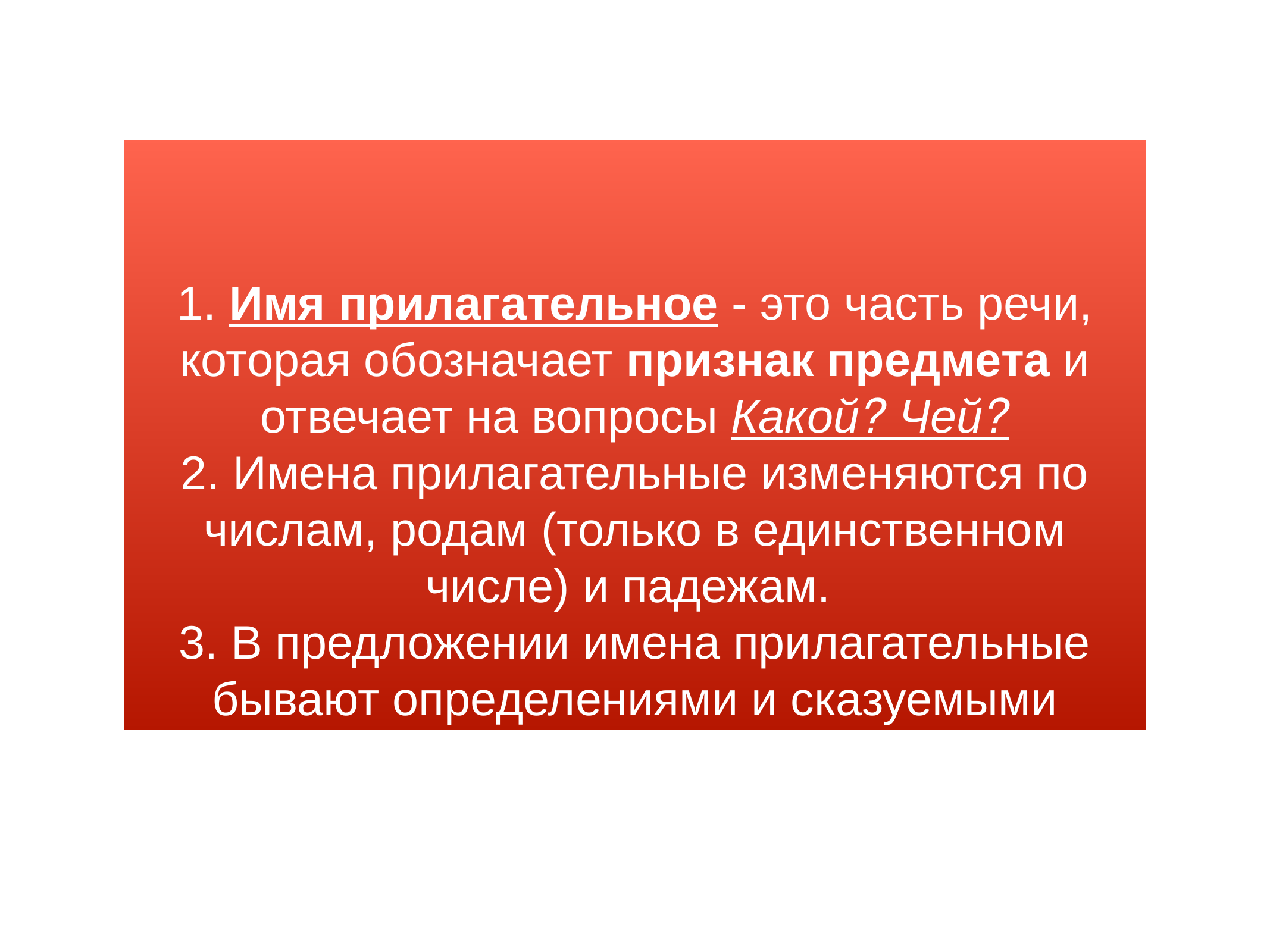

# 1. Имя прилагательное - это часть речи, которая обозначает признак предмета и отвечает на вопросы Какой? Чей?
2. Имена прилагательные изменяются по числам, родам (только в единственном числе) и падежам.
3. В предложении имена прилагательные бывают определениями и сказуемыми